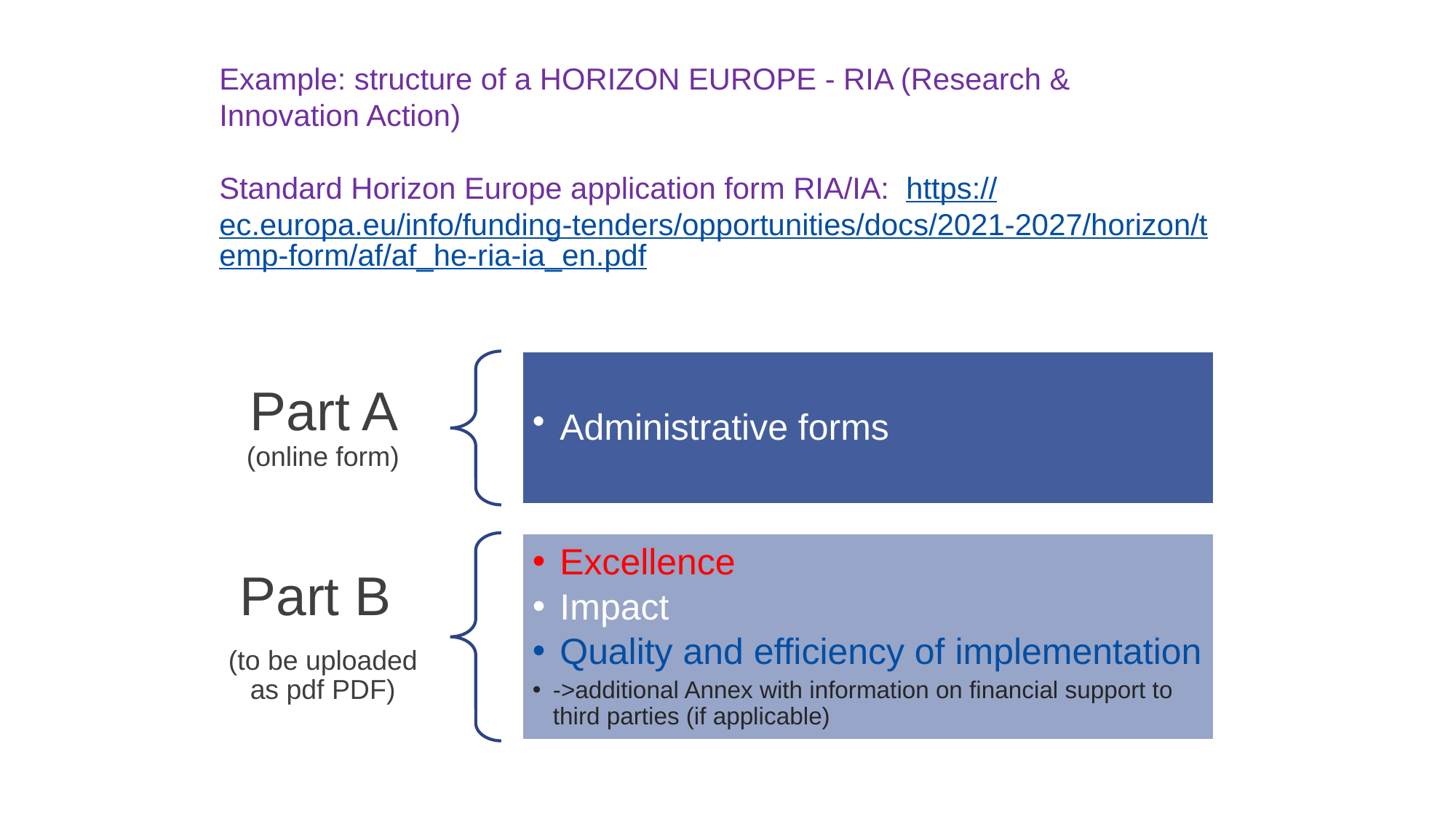

Example: structure of a HORIZON EUROPE - RIA (Research & Innovation Action)

Standard Horizon Europe application form RIA/IA:  https://ec.europa.eu/info/funding-tenders/opportunities/docs/2021-2027/horizon/temp-form/af/af_he-ria-ia_en.pdf

Part A (online form)
Administrative forms
Part B
(to be uploaded as pdf PDF)
Excellence
Impact
Quality and efficiency of implementation
->additional Annex with information on financial support to third parties (if applicable)